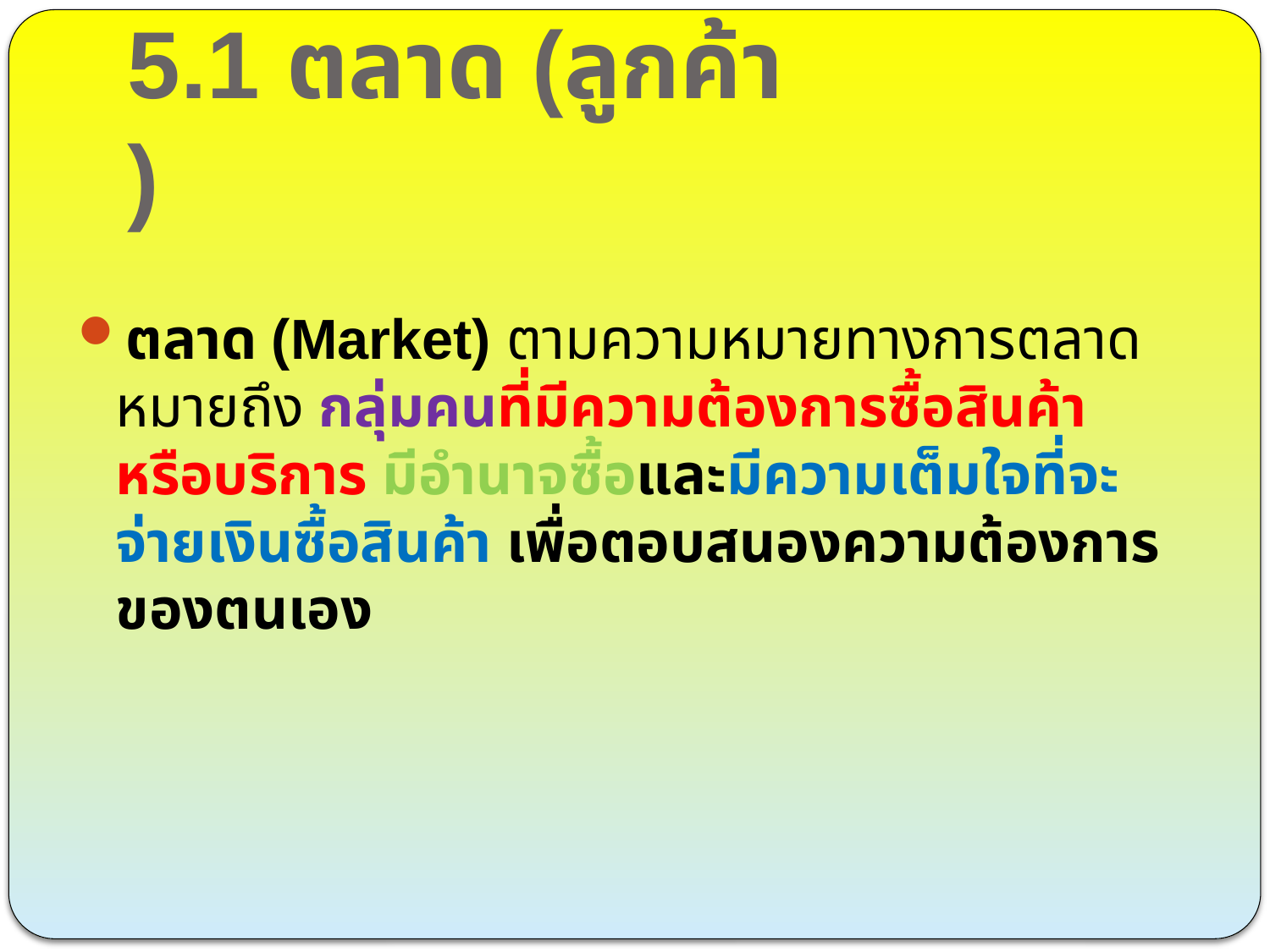

# 5.1 ตลาด (ลูกค้า)
ตลาด (Market) ตามความหมายทางการตลาด หมายถึง กลุ่มคนที่มีความต้องการซื้อสินค้าหรือบริการ มีอำนาจซื้อและมีความเต็มใจที่จะจ่ายเงินซื้อสินค้า เพื่อตอบสนองความต้องการของตนเอง